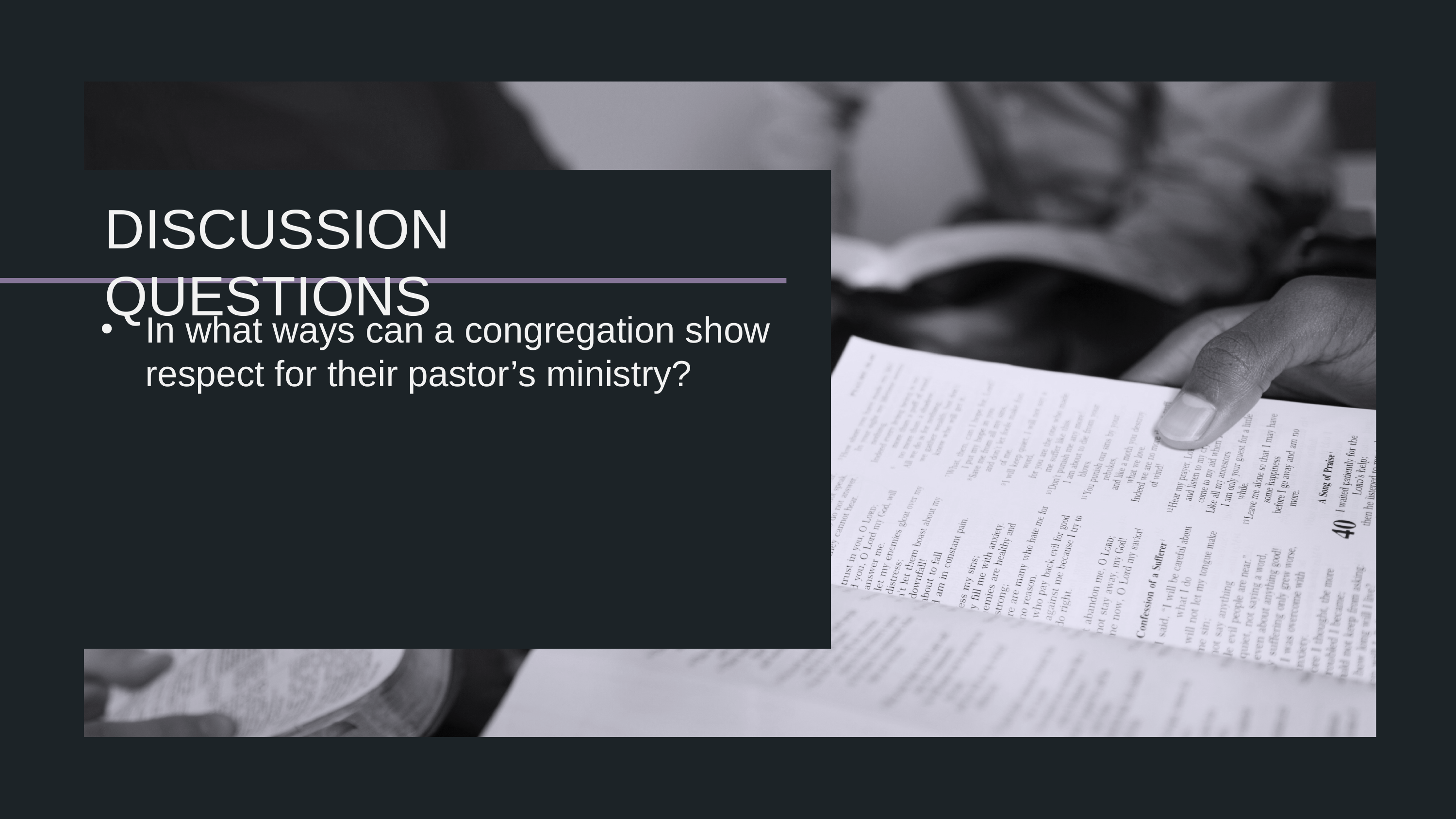

In what ways can a congregation show respect for their pastor’s ministry?